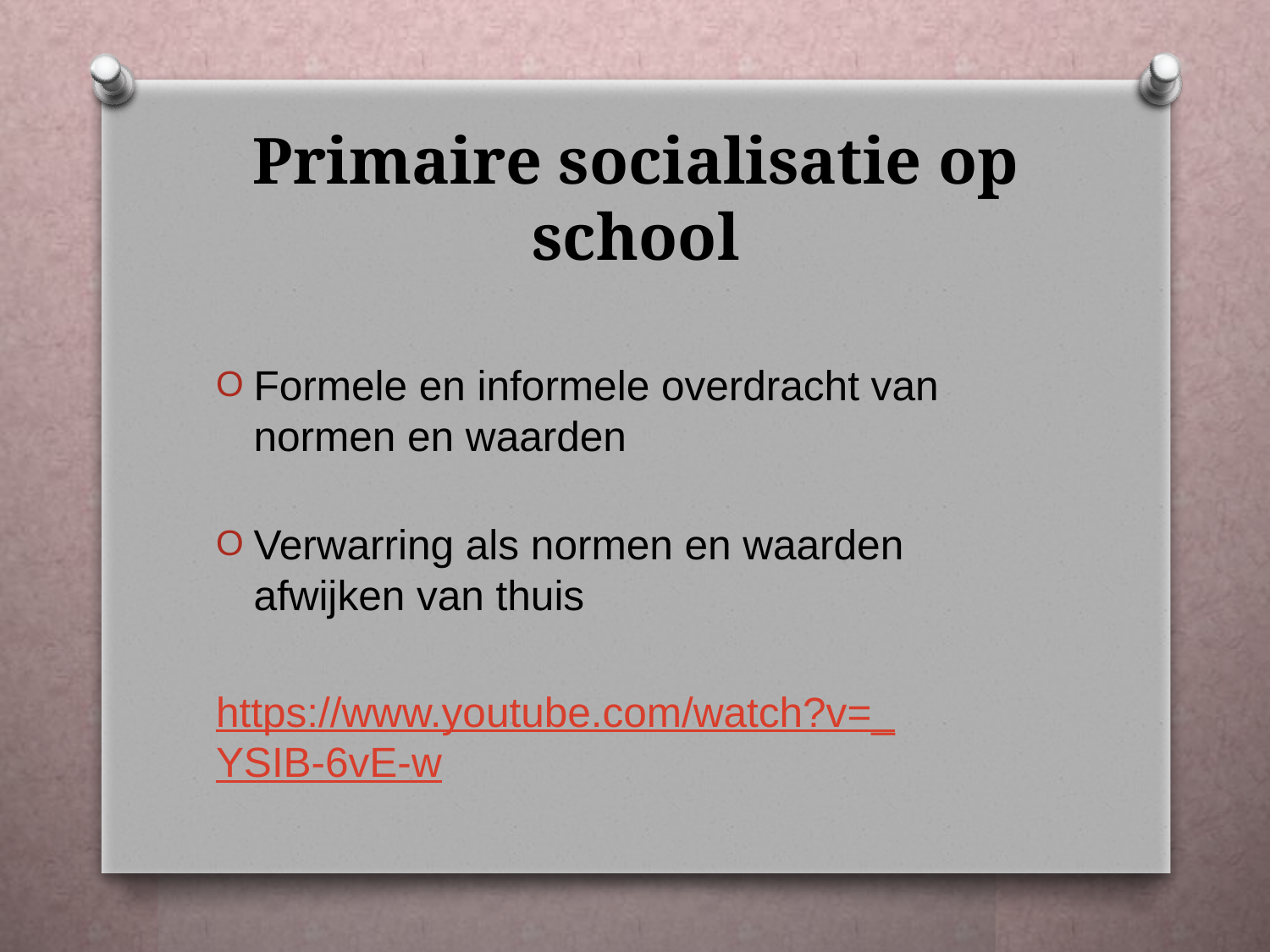

# Primaire socialisatie op school

Formele en informele overdracht van normen en waarden
Verwarring als normen en waarden afwijken van thuis

https://www.youtube.com/watch?v=_YSIB-6vE-w